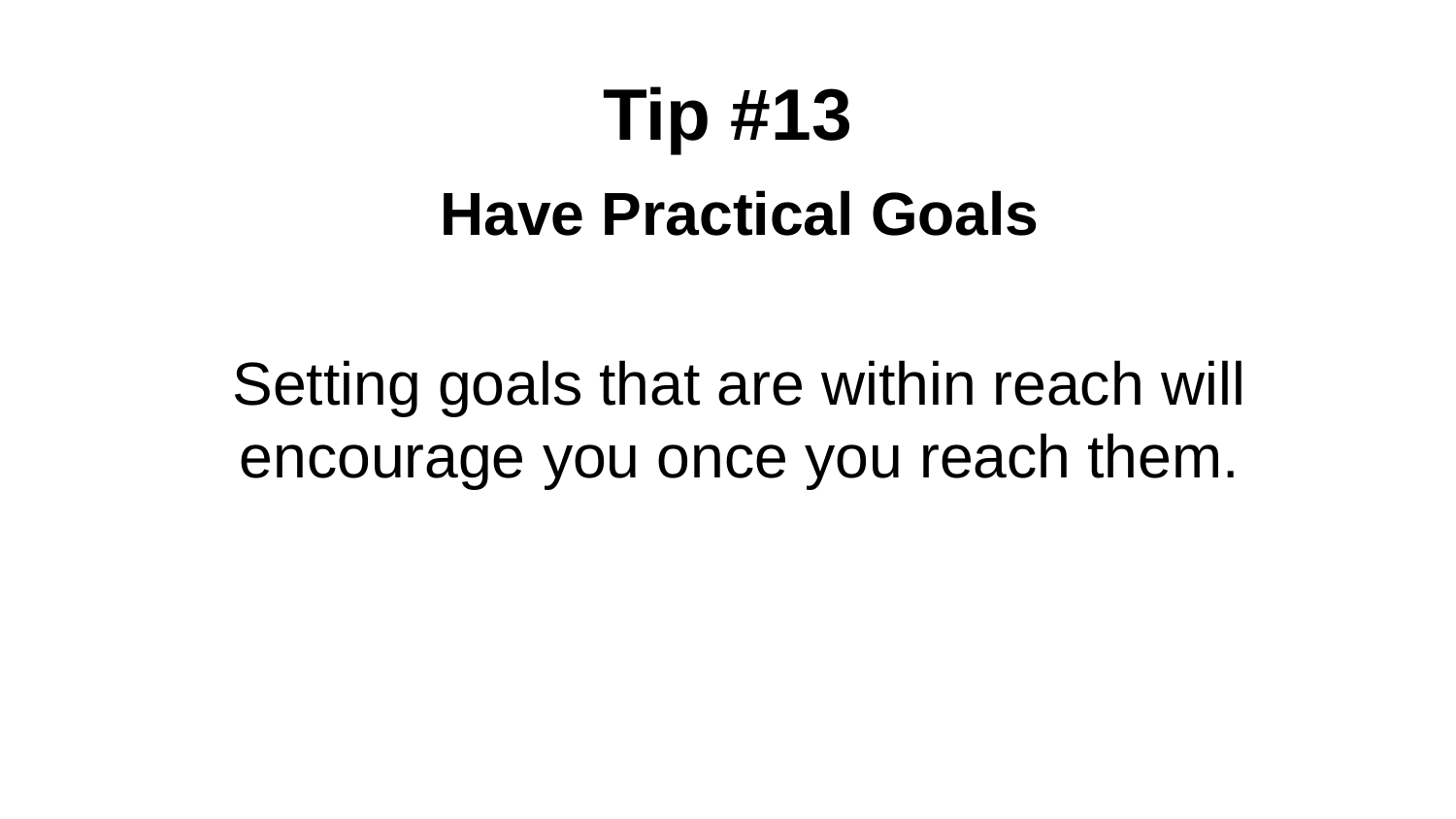

# Tip #13

Have Practical Goals

Setting goals that are within reach will encourage you once you reach them.